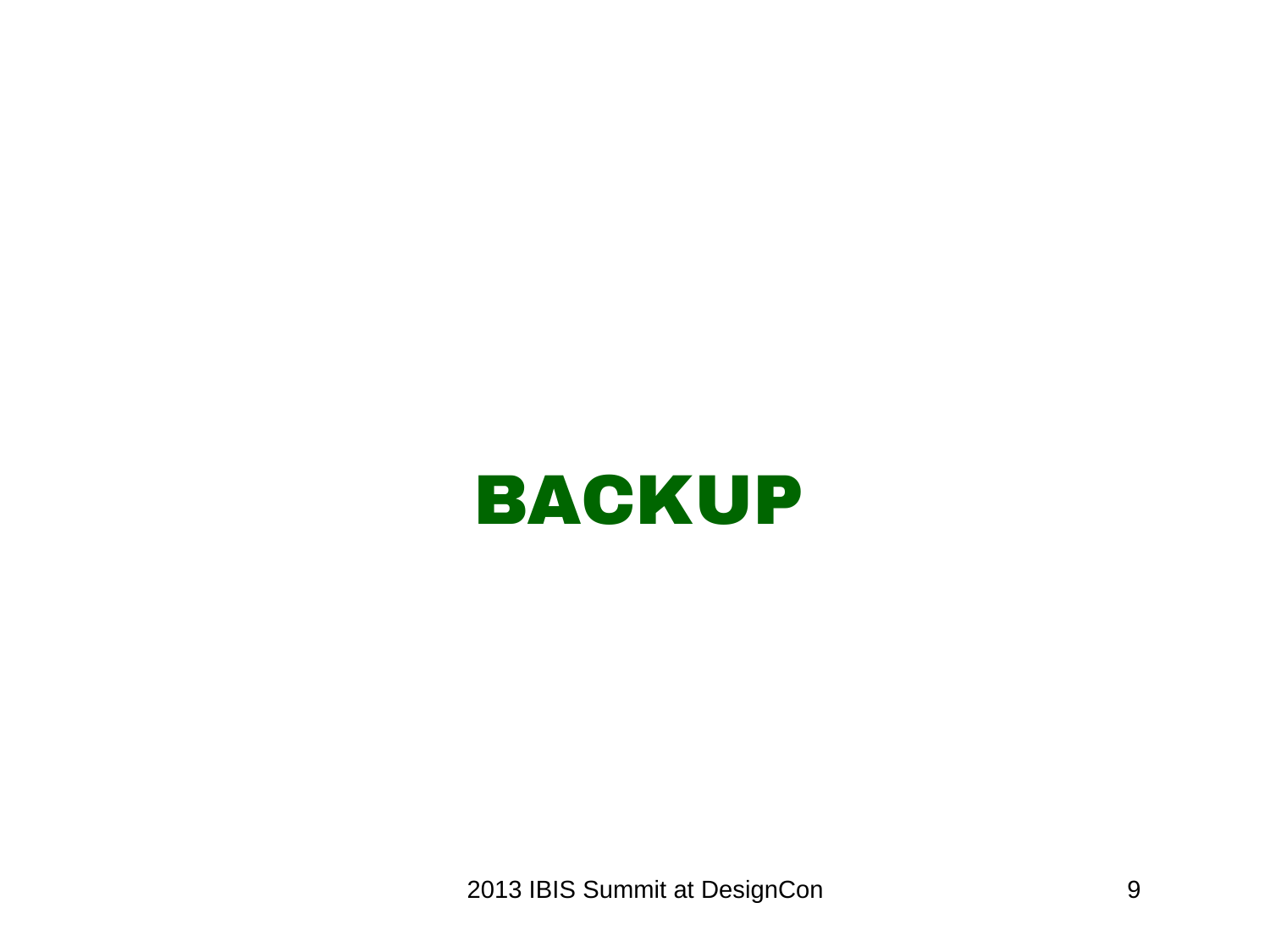

# BACKUP

2013 IBIS Summit at DesignCon

9